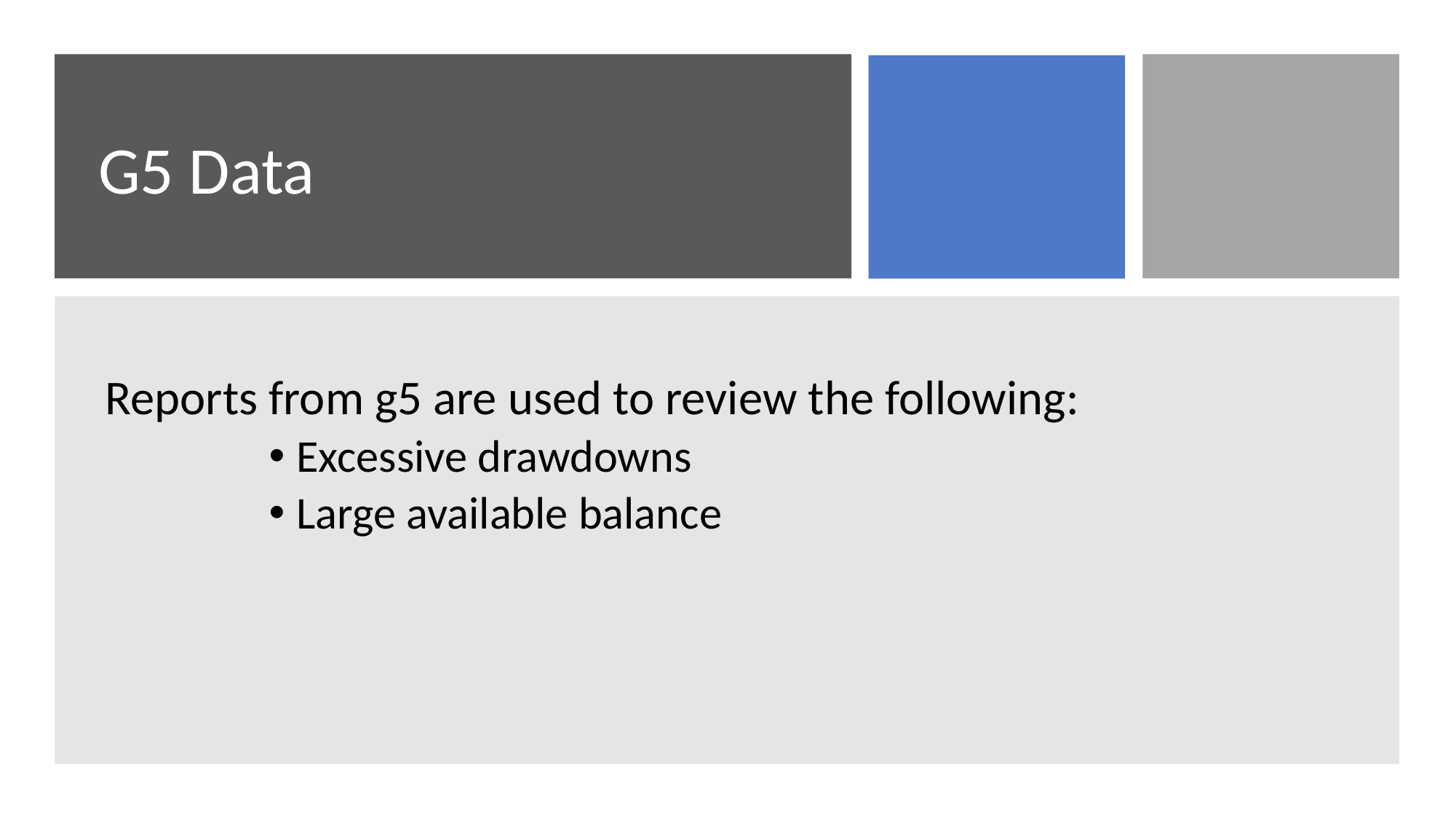

# G5 Data

Reports from g5 are used to review the following:
Excessive drawdowns
Large available balance